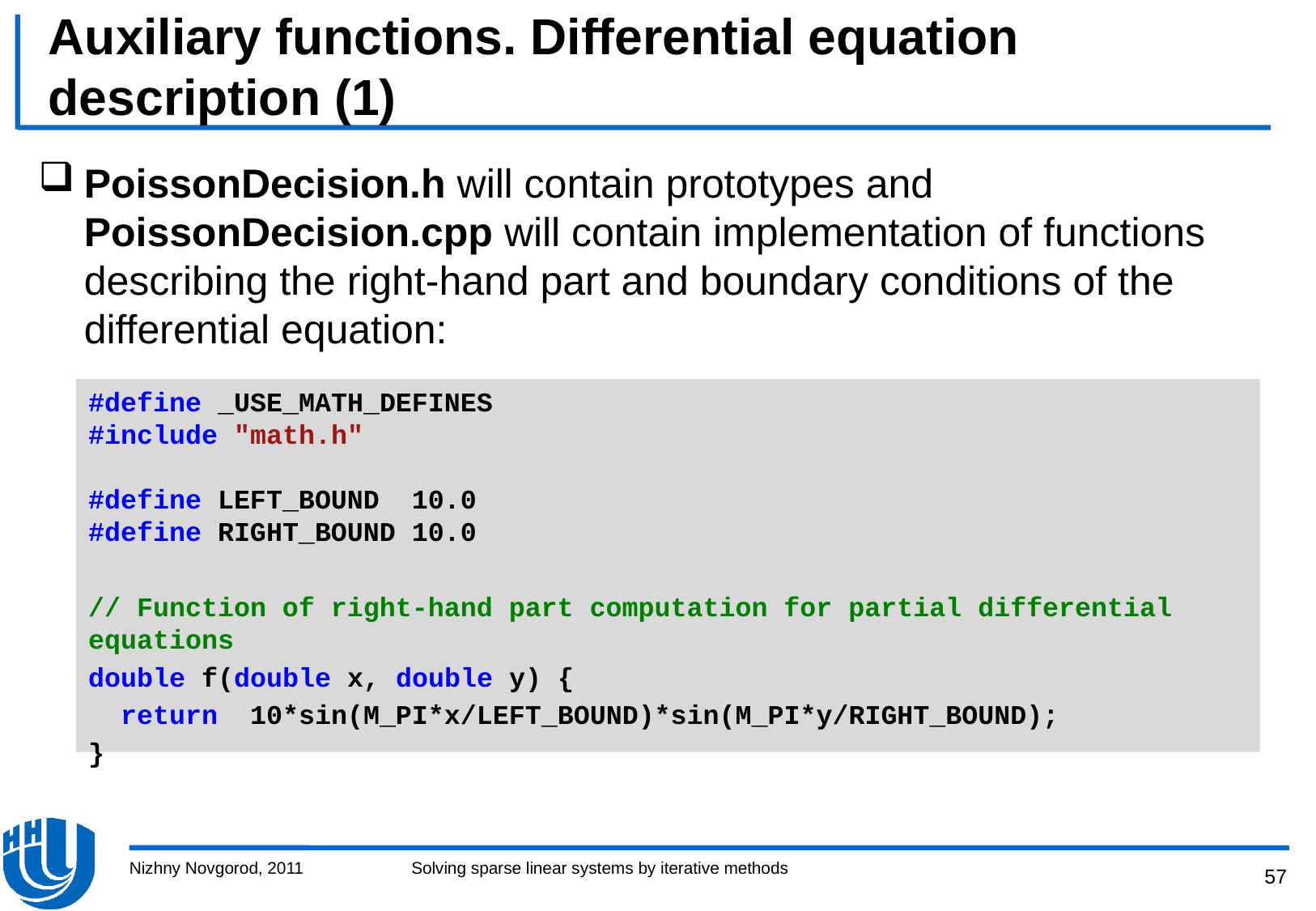

# Auxiliary functions. Differential equation description (1)
PoissonDecision.h will contain prototypes and PoissonDecision.cpp will contain implementation of functions describing the right-hand part and boundary conditions of the differential equation:
#define _USE_MATH_DEFINES
#include "math.h"

#define LEFT_BOUND  10.0
#define RIGHT_BOUND 10.0

// Function of right-hand part computation for partial differential equations
double f(double x, double y) {
  return  10*sin(M_PI*x/LEFT_BOUND)*sin(M_PI*y/RIGHT_BOUND);
}
Nizhny Novgorod, 2011
Solving sparse linear systems by iterative methods